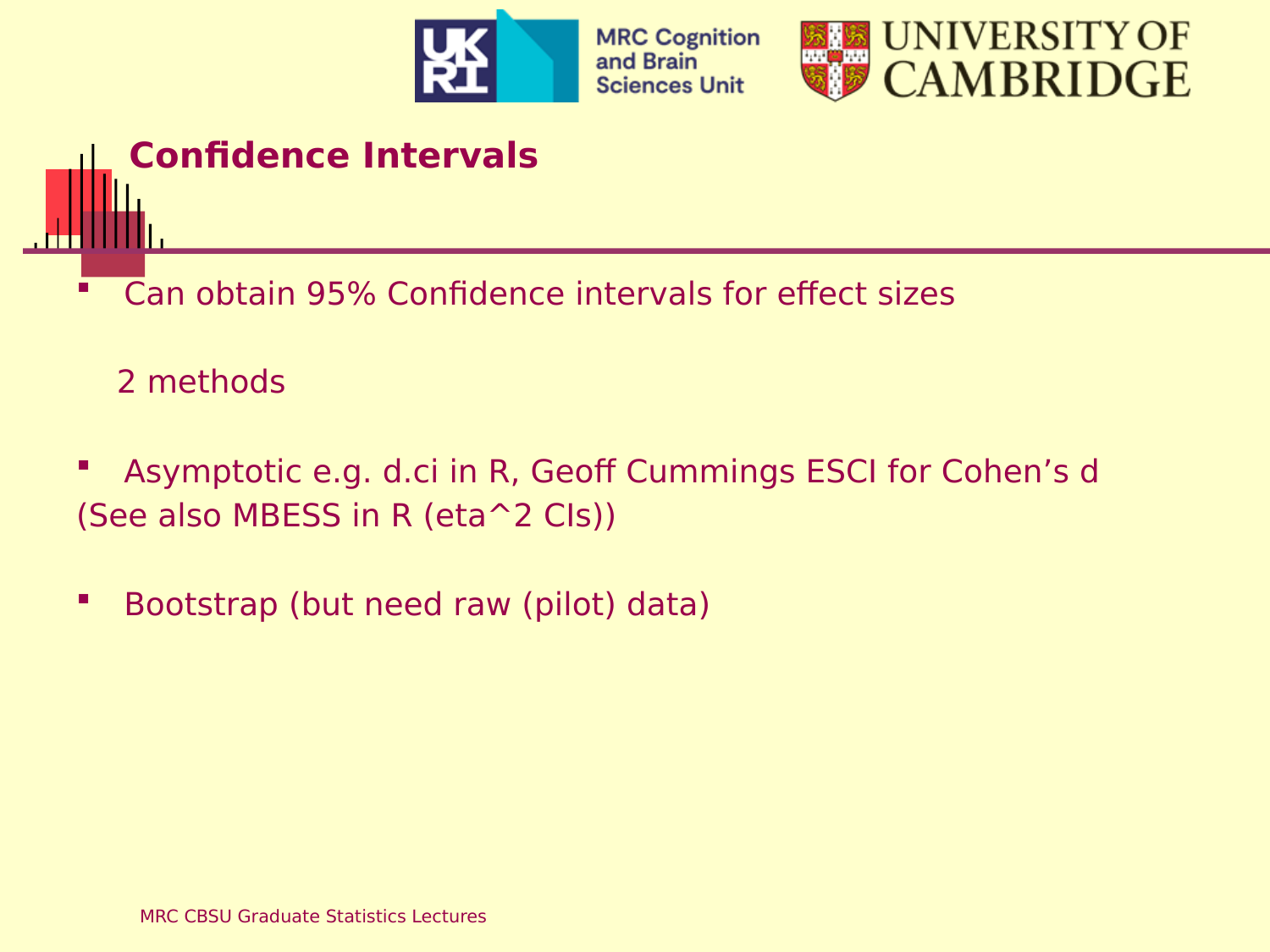

# Confidence Intervals

Can obtain 95% Confidence intervals for effect sizes

    2 methods

Asymptotic e.g. d.ci in R, Geoff Cummings ESCI for Cohen’s d
(See also MBESS in R (eta^2 CIs))

Bootstrap (but need raw (pilot) data)

MRC CBSU Graduate Statistics Lectures